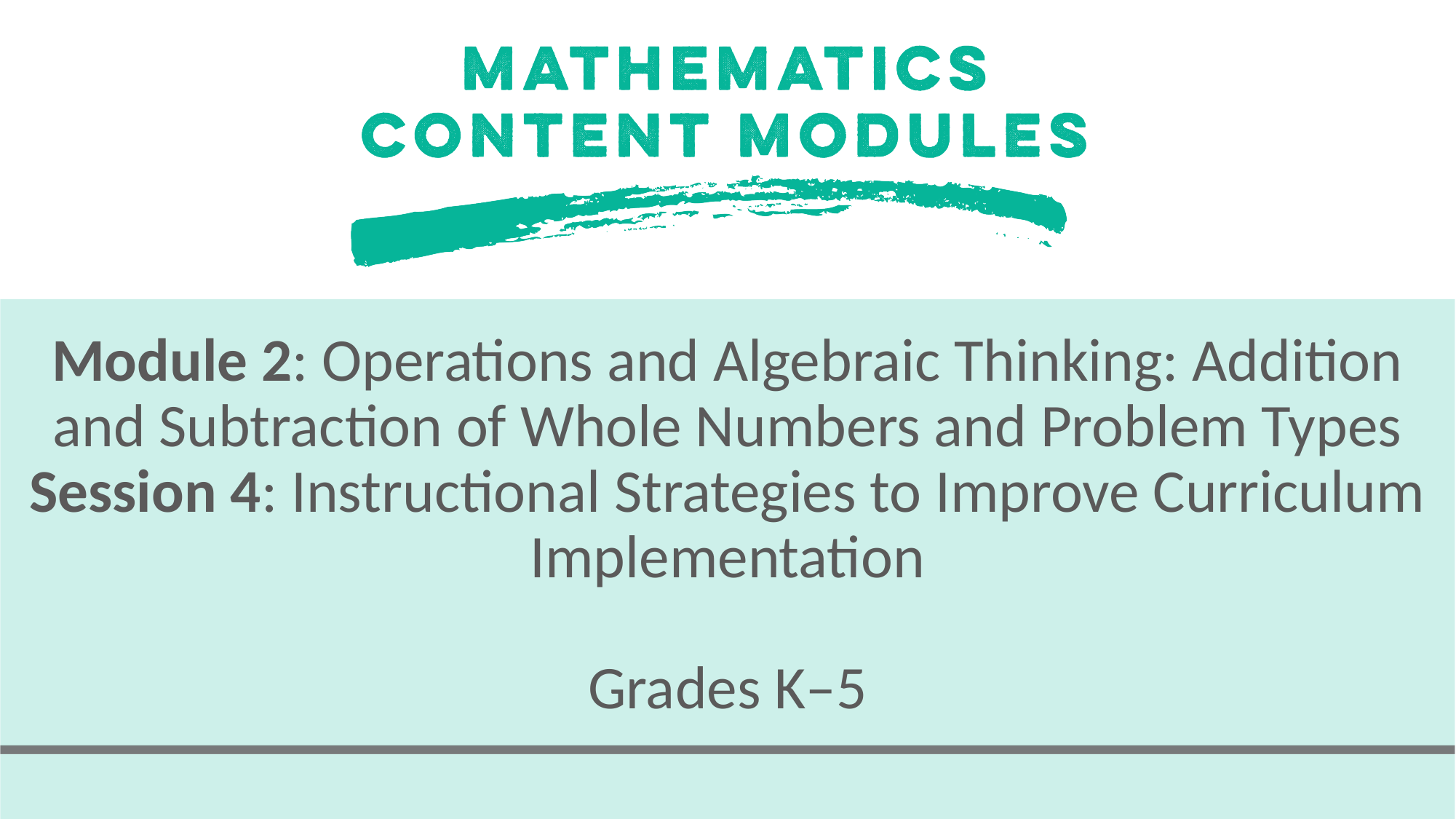

# Module 2: Operations and Algebraic Thinking: Addition and Subtraction of Whole Numbers and Problem Types Session 4: Instructional Strategies to Improve Curriculum Implementation Grades K–5